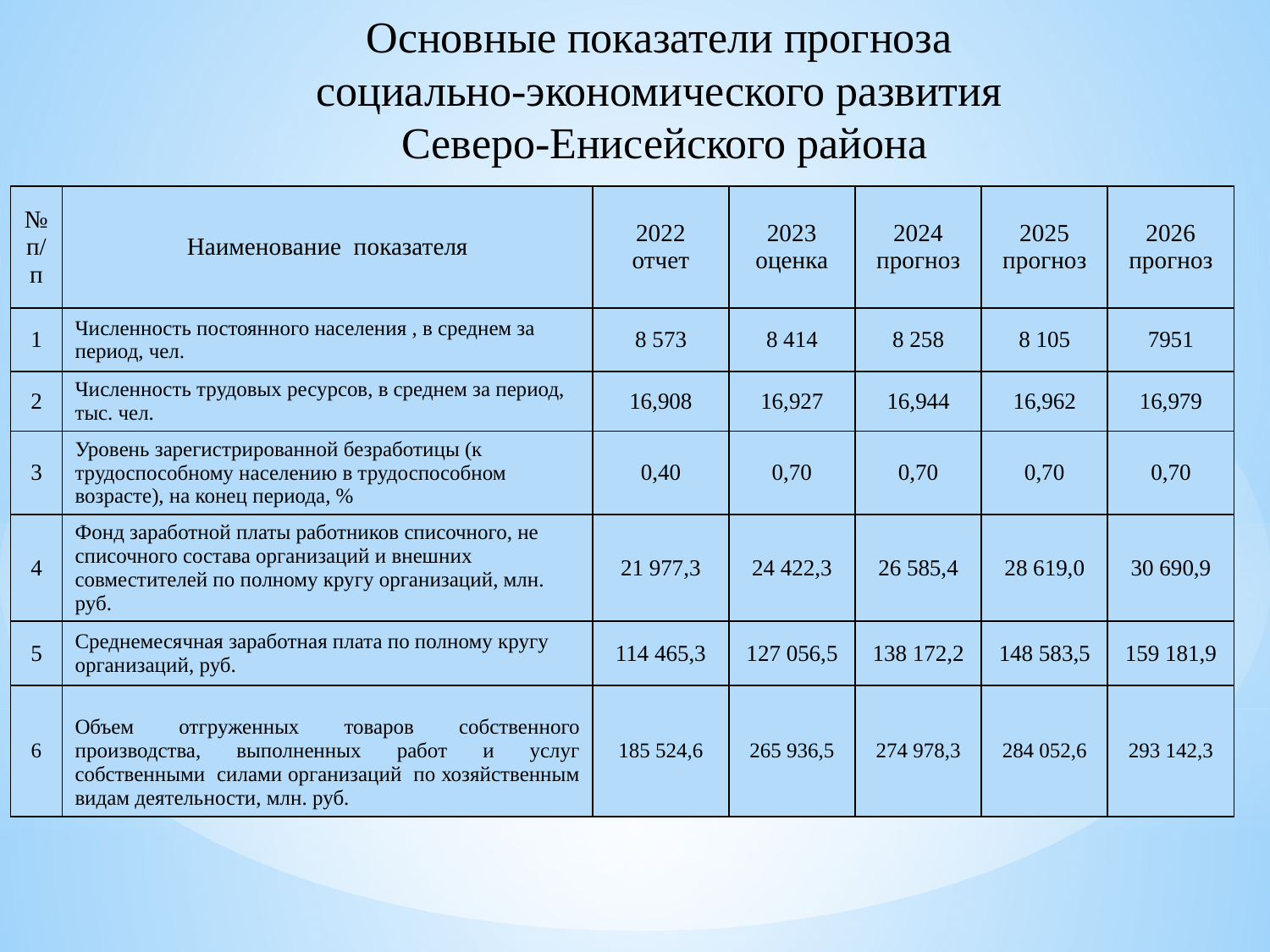

Основные показатели прогноза
социально-экономического развития
Северо-Енисейского района
| № п/п | Наименование показателя | 2022 отчет | 2023 оценка | 2024 прогноз | 2025 прогноз | 2026 прогноз |
| --- | --- | --- | --- | --- | --- | --- |
| 1 | Численность постоянного населения , в среднем за период, чел. | 8 573 | 8 414 | 8 258 | 8 105 | 7951 |
| 2 | Численность трудовых ресурсов, в среднем за период, тыс. чел. | 16,908 | 16,927 | 16,944 | 16,962 | 16,979 |
| 3 | Уровень зарегистрированной безработицы (к трудоспособному населению в трудоспособном возрасте), на конец периода, % | 0,40 | 0,70 | 0,70 | 0,70 | 0,70 |
| 4 | Фонд заработной платы работников списочного, не списочного состава организаций и внешних совместителей по полному кругу организаций, млн. руб. | 21 977,3 | 24 422,3 | 26 585,4 | 28 619,0 | 30 690,9 |
| 5 | Среднемесячная заработная плата по полному кругу организаций, руб. | 114 465,3 | 127 056,5 | 138 172,2 | 148 583,5 | 159 181,9 |
| 6 | Объем отгруженных товаров собственного производства, выполненных работ и услуг собственными силами организаций по хозяйственным видам деятельности, млн. руб. | 185 524,6 | 265 936,5 | 274 978,3 | 284 052,6 | 293 142,3 |